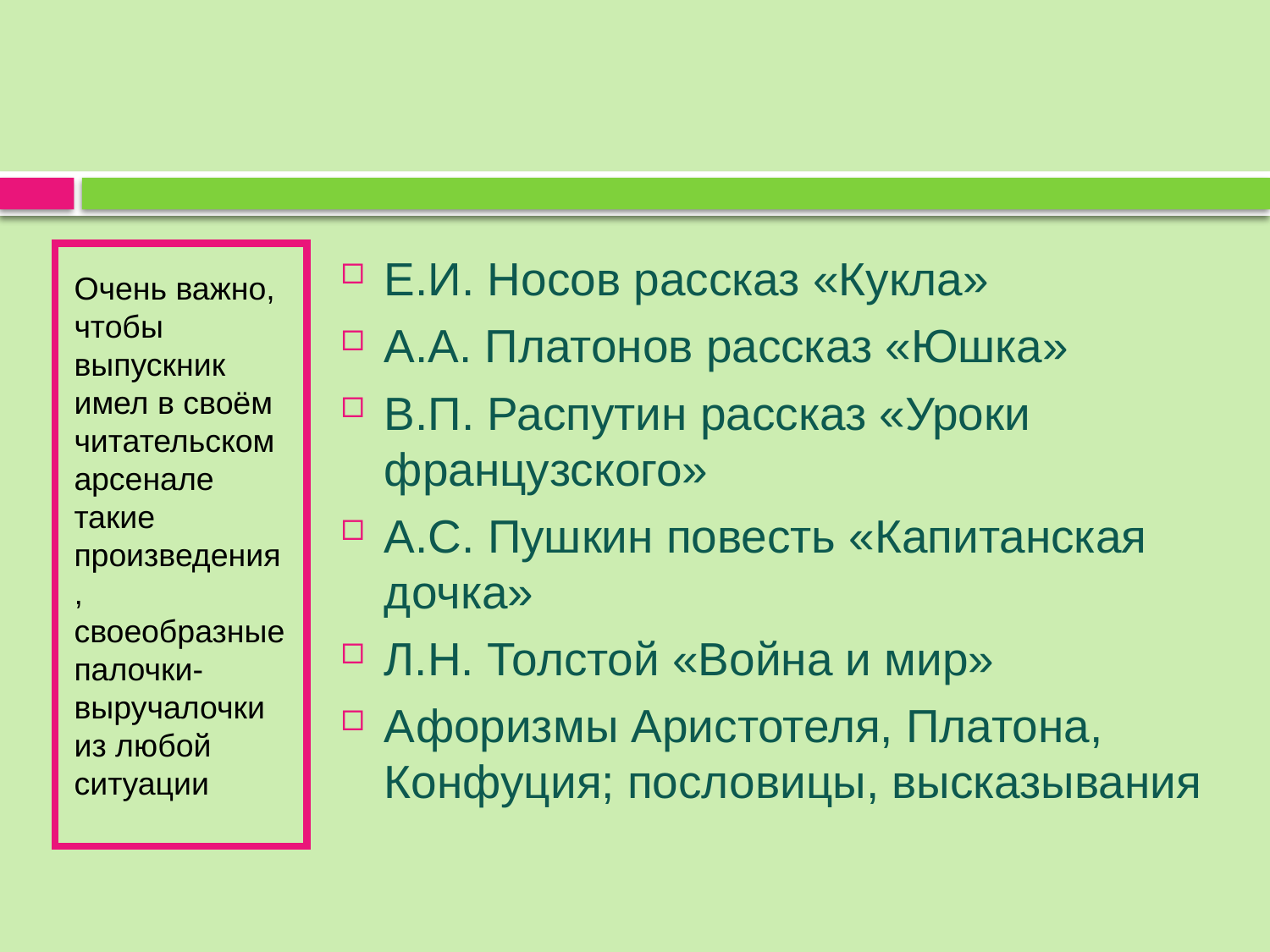

#
Очень важно, чтобы   выпускник имел в своём читательском арсенале  такие произведения, своеобразные палочки-выручалочки из любой ситуации
Е.И. Носов рассказ «Кукла»
А.А. Платонов рассказ «Юшка»
В.П. Распутин рассказ «Уроки французского»
А.С. Пушкин повесть «Капитанская дочка»
Л.Н. Толстой «Война и мир»
Афоризмы Аристотеля, Платона, Конфуция; пословицы, высказывания